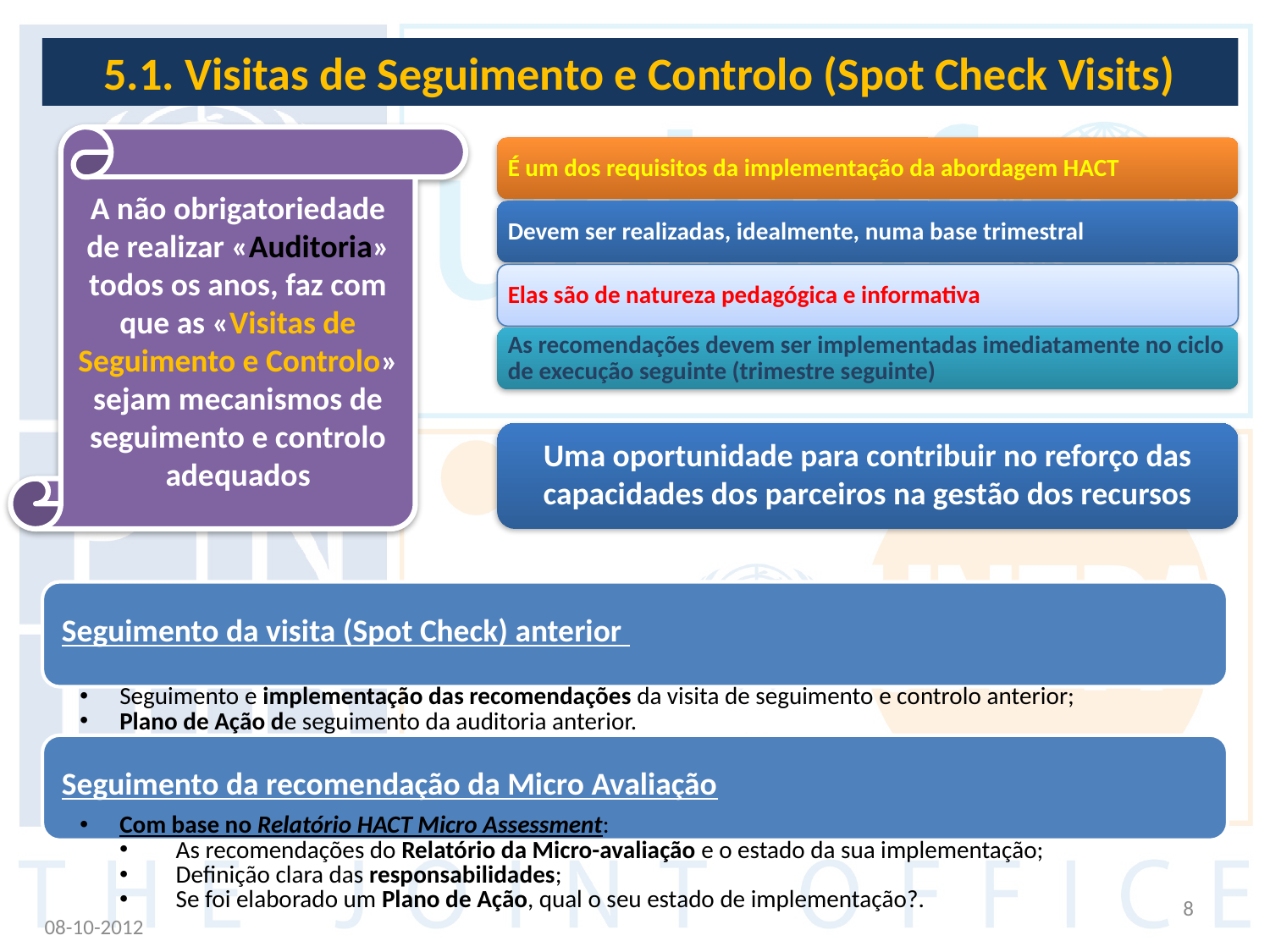

5.1. Visitas de Seguimento e Controlo (Spot Check Visits)
A não obrigatoriedade de realizar «Auditoria» todos os anos, faz com que as «Visitas de Seguimento e Controlo» sejam mecanismos de seguimento e controlo adequados
É um dos requisitos da implementação da abordagem HACT
Devem ser realizadas, idealmente, numa base trimestral
Elas são de natureza pedagógica e informativa
As recomendações devem ser implementadas imediatamente no ciclo de execução seguinte (trimestre seguinte)
Uma oportunidade para contribuir no reforço das capacidades dos parceiros na gestão dos recursos
Seguimento da visita (Spot Check) anterior
Seguimento e implementação das recomendações da visita de seguimento e controlo anterior;
Plano de Ação de seguimento da auditoria anterior.
Seguimento da recomendação da Micro Avaliação
Com base no Relatório HACT Micro Assessment:
   As recomendações do Relatório da Micro-avaliação e o estado da sua implementação;
   Definição clara das responsabilidades;
   Se foi elaborado um Plano de Ação, qual o seu estado de implementação?.
8
08-10-2012